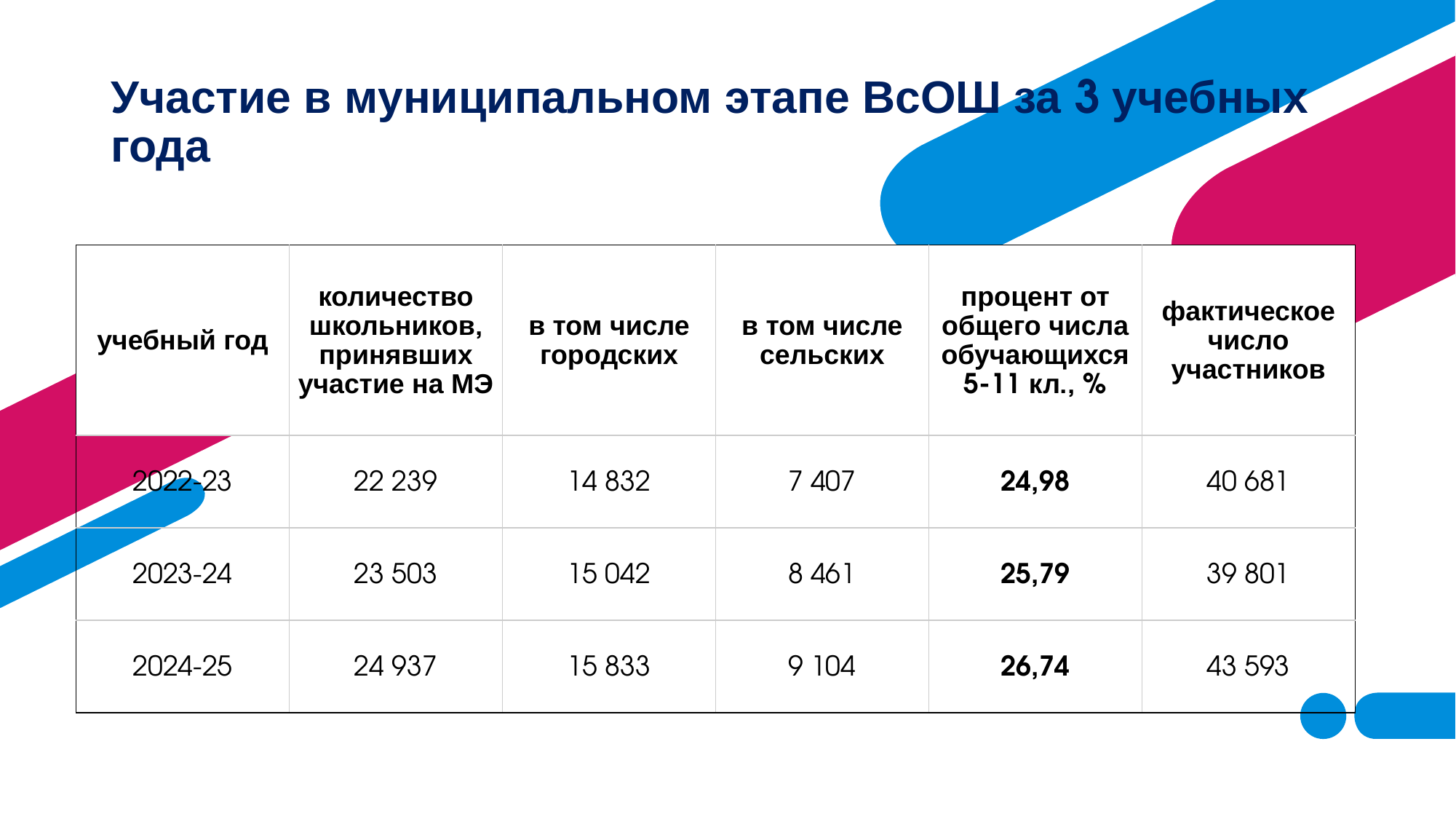

# Участие в муниципальном этапе ВсОШ за 3 учебных  года
| учебный год | количество школьников, принявших участие на МЭ | в том числе городских | в том числе сельских | процент от общего числа обучающихся 5-11 кл., % | фактическое число участников |
| --- | --- | --- | --- | --- | --- |
| 2022-23 | 22 239 | 14 832 | 7 407 | 24,98 | 40 681 |
| 2023-24 | 23 503 | 15 042 | 8 461 | 25,79 | 39 801 |
| 2024-25 | 24 937 | 15 833 | 9 104 | 26,74 | 43 593 |